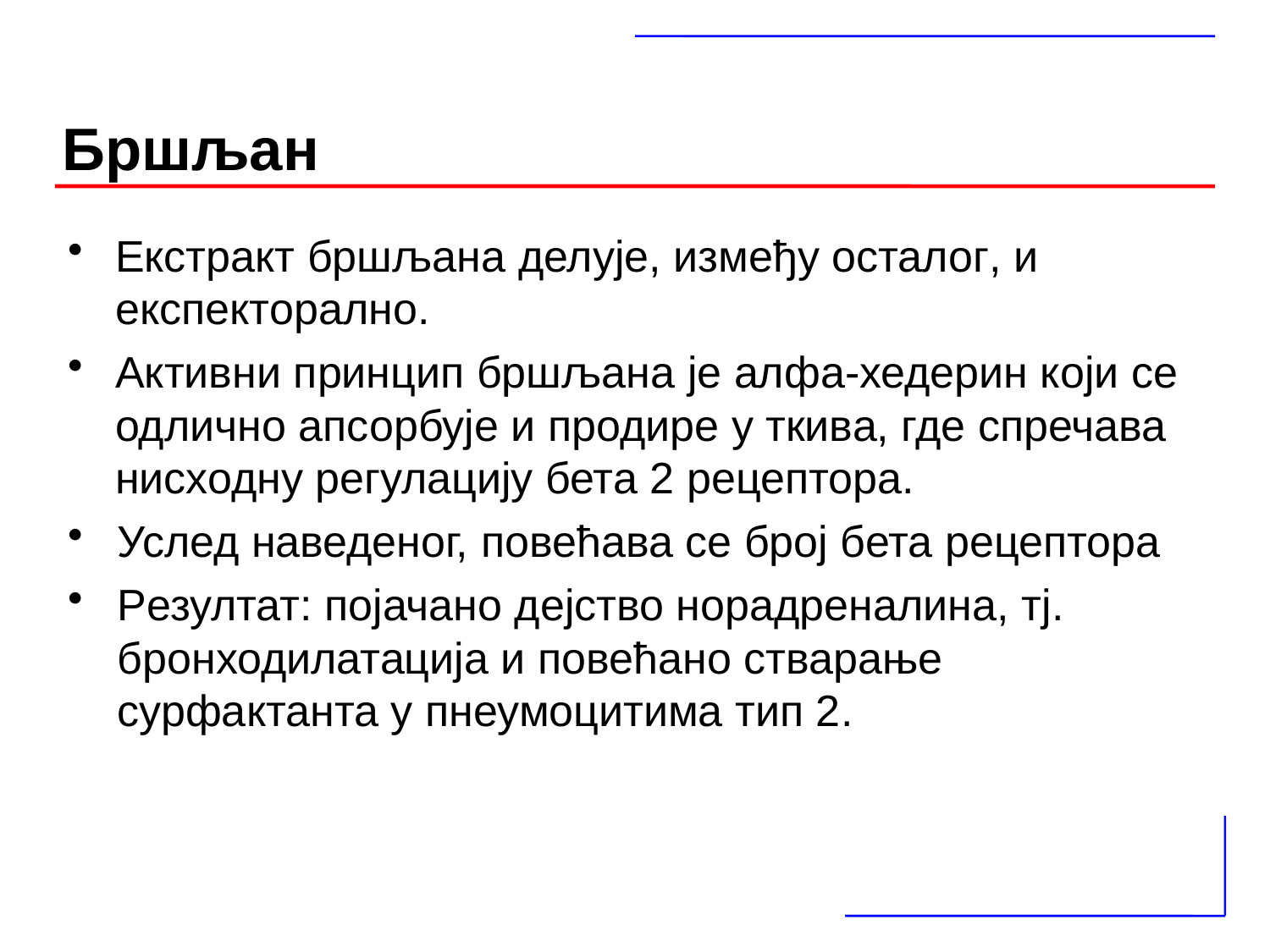

# Бршљан
Eкстракт бршљана делује, између осталог, и експекторално.
Активни принцип бршљана је алфа-хедерин који се одлично апсорбује и продире у ткива, где спречава нисходну регулацију бета 2 рецептора.
Услед наведеног, повећава се број бета рецептора
Резултат: појачано дејство норадреналина, тј. брoнходилатација и повећано стварање сурфактанта у пнеумоцитима тип 2.